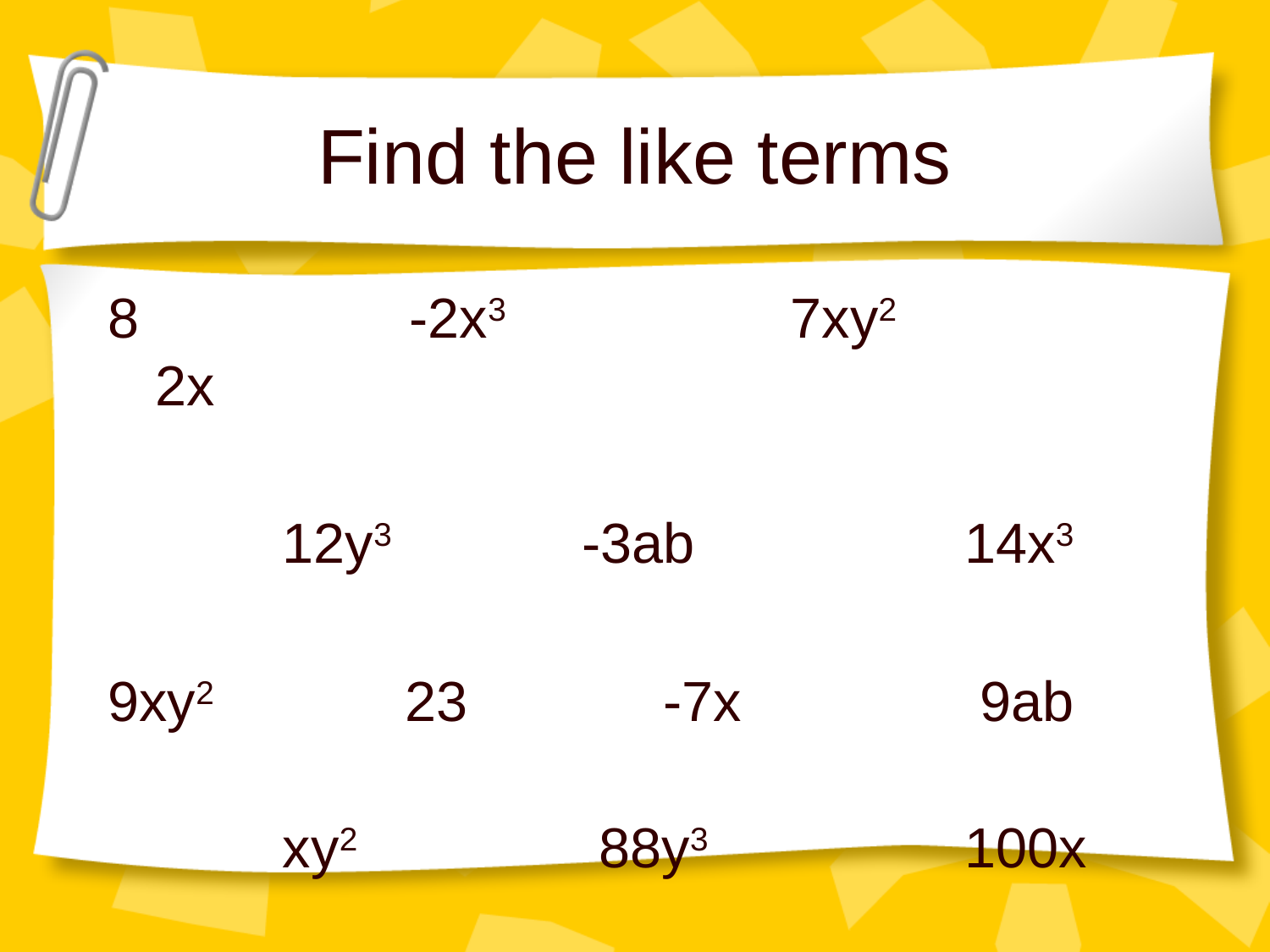

# Find the like terms
8			-2x3			7xy2		      2x

		12y3		     -3ab		   14x3

9xy2                     23	 	-7x		    9ab
		xy2		    88y3		   100x